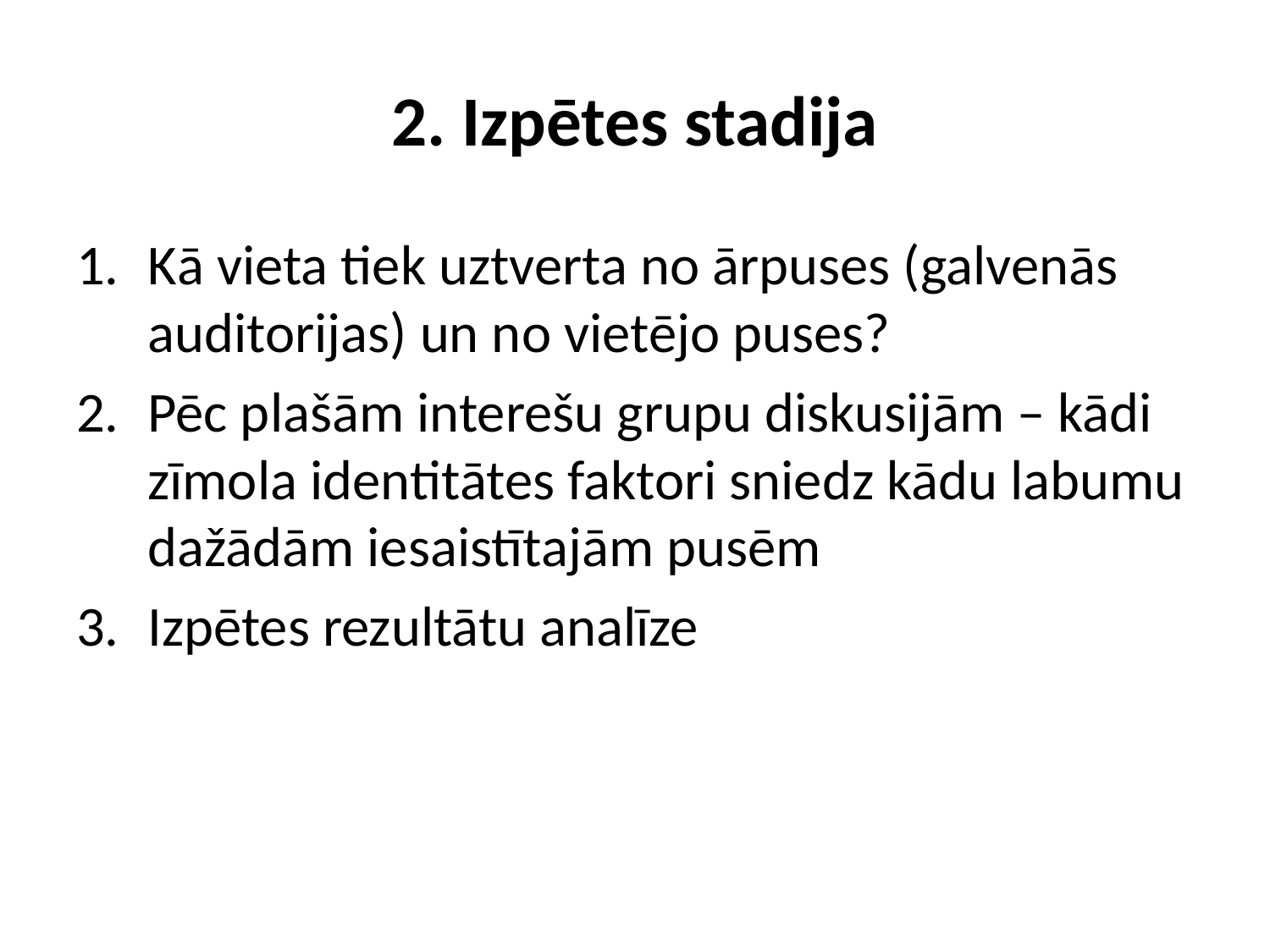

# 2. Izpētes stadija
Kā vieta tiek uztverta no ārpuses (galvenās auditorijas) un no vietējo puses?
Pēc plašām interešu grupu diskusijām – kādi zīmola identitātes faktori sniedz kādu labumu dažādām iesaistītajām pusēm
Izpētes rezultātu analīze